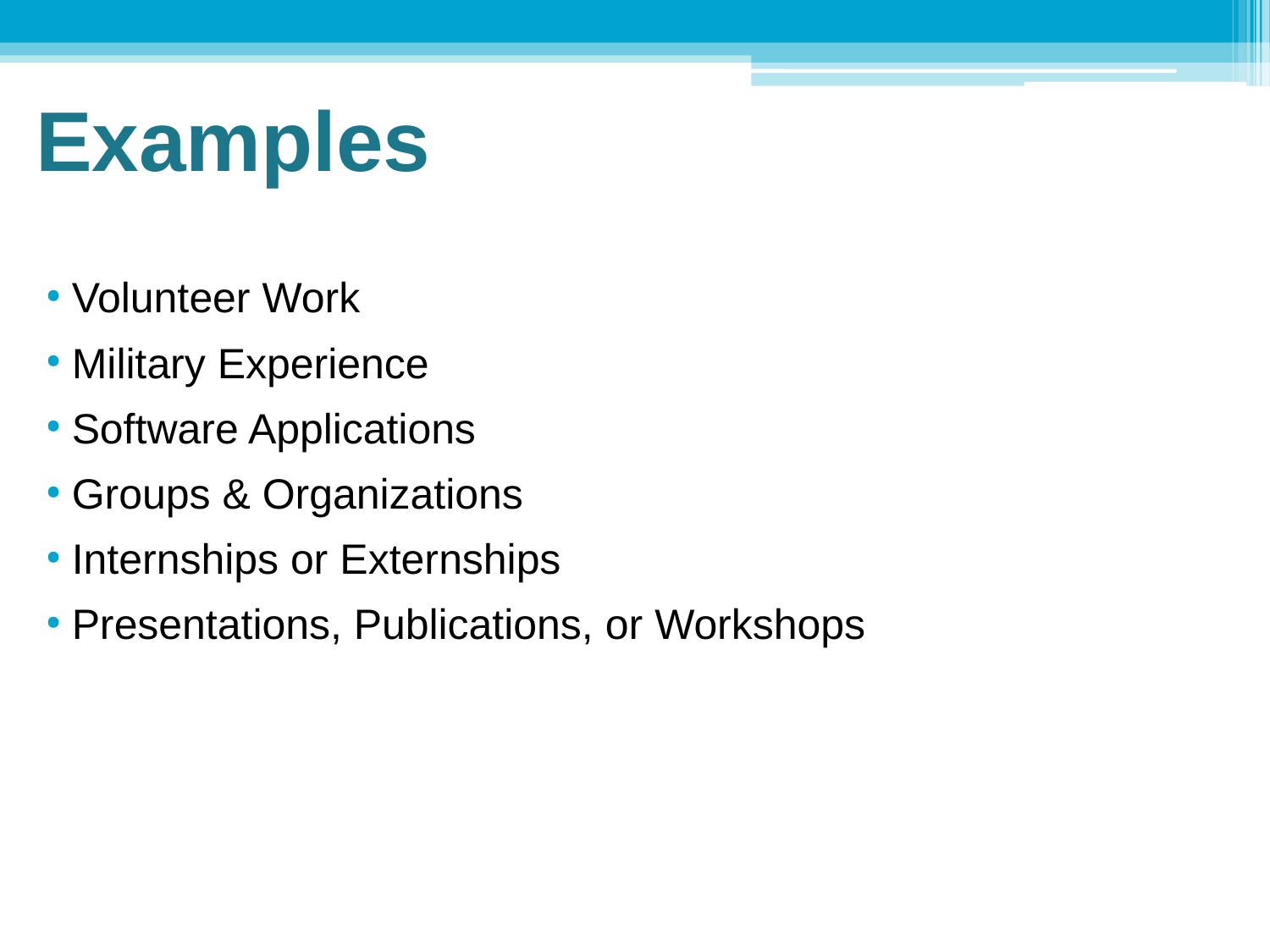

# Examples
Volunteer Work
Military Experience
Software Applications
Groups & Organizations
Internships or Externships
Presentations, Publications, or Workshops